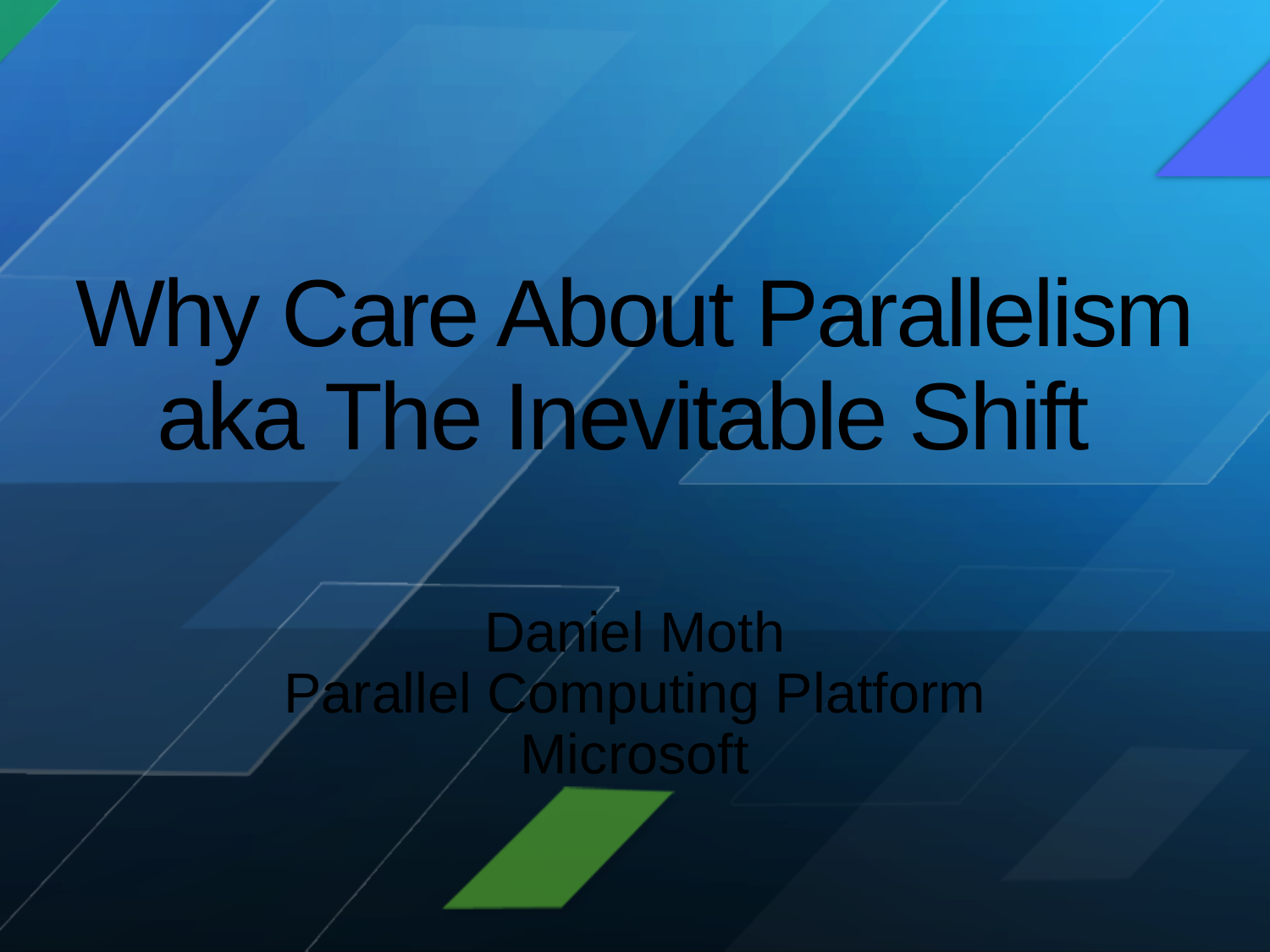

# Why Care About Parallelism aka The Inevitable Shift
Daniel Moth
Parallel Computing Platform
Microsoft